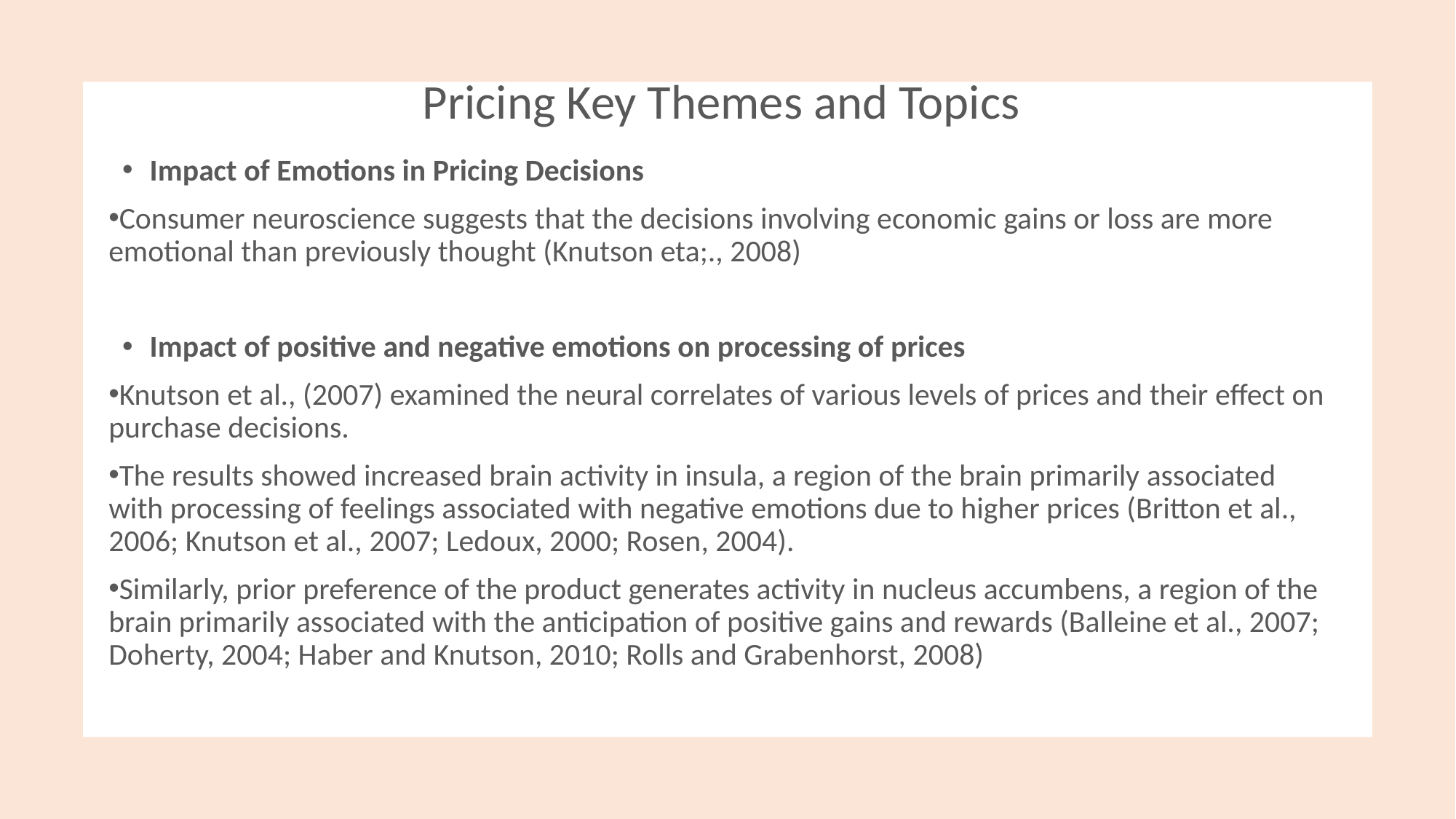

# Pricing Key Themes and Topics

Impact of Emotions in Pricing Decisions
Consumer neuroscience suggests that the decisions involving economic gains or loss are more emotional than previously thought (Knutson eta;., 2008)

Impact of positive and negative emotions on processing of prices
Knutson et al., (2007) examined the neural correlates of various levels of prices and their effect on purchase decisions.
The results showed increased brain activity in insula, a region of the brain primarily associated with processing of feelings associated with negative emotions due to higher prices (Britton et al., 2006; Knutson et al., 2007; Ledoux, 2000; Rosen, 2004).
Similarly, prior preference of the product generates activity in nucleus accumbens, a region of the brain primarily associated with the anticipation of positive gains and rewards (Balleine et al., 2007; Doherty, 2004; Haber and Knutson, 2010; Rolls and Grabenhorst, 2008)